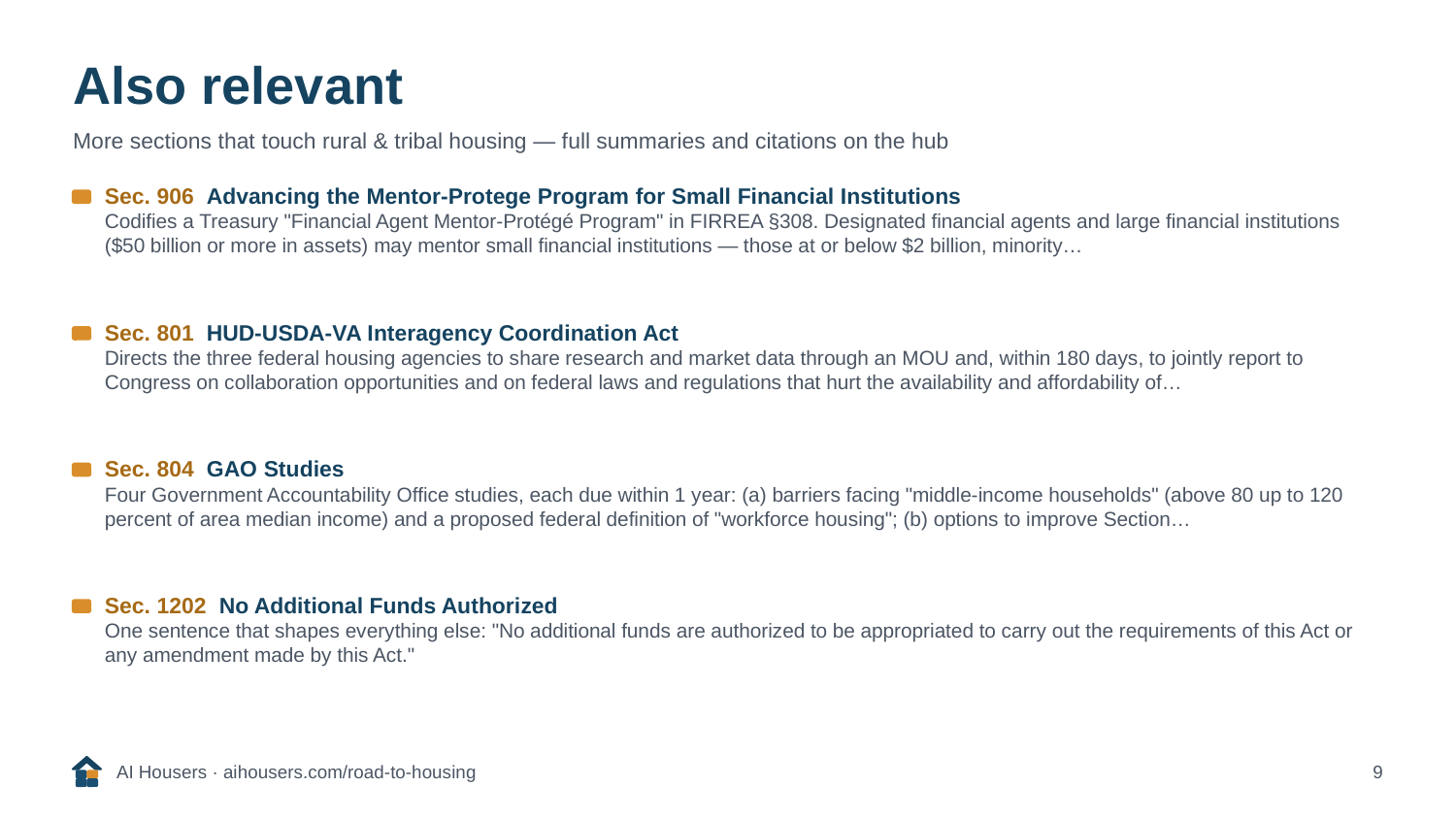

Also relevant
More sections that touch rural & tribal housing — full summaries and citations on the hub
Sec. 906  Advancing the Mentor-Protege Program for Small Financial Institutions
Codifies a Treasury "Financial Agent Mentor-Protégé Program" in FIRREA §308. Designated financial agents and large financial institutions ($50 billion or more in assets) may mentor small financial institutions — those at or below $2 billion, minority…

Sec. 801  HUD-USDA-VA Interagency Coordination Act
Directs the three federal housing agencies to share research and market data through an MOU and, within 180 days, to jointly report to Congress on collaboration opportunities and on federal laws and regulations that hurt the availability and affordability of…

Sec. 804  GAO Studies
Four Government Accountability Office studies, each due within 1 year: (a) barriers facing "middle-income households" (above 80 up to 120 percent of area median income) and a proposed federal definition of "workforce housing"; (b) options to improve Section…

Sec. 1202  No Additional Funds Authorized
One sentence that shapes everything else: "No additional funds are authorized to be appropriated to carry out the requirements of this Act or any amendment made by this Act."

AI Housers · aihousers.com/road-to-housing
9